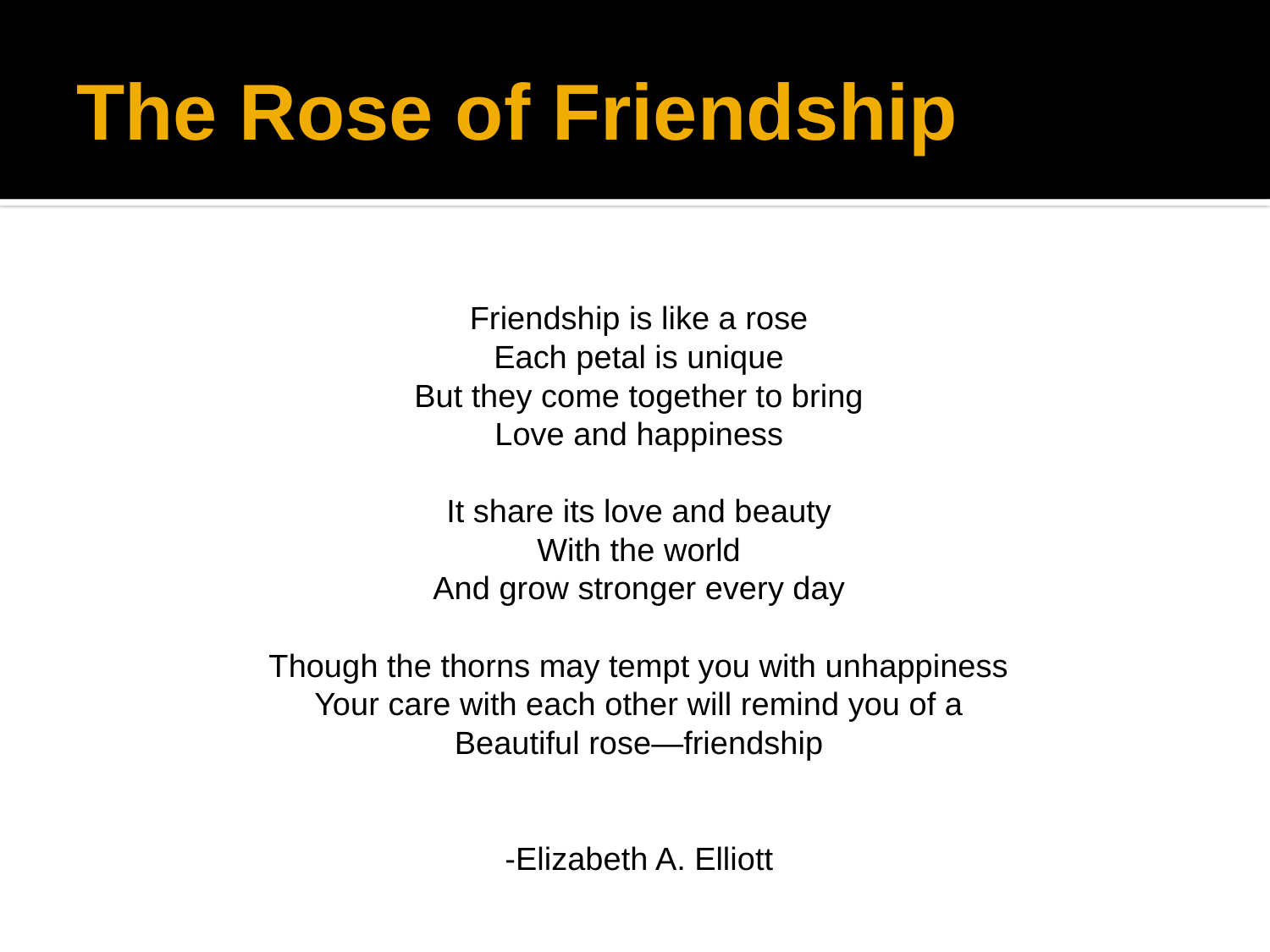

# The Rose of Friendship

Friendship is like a rose
Each petal is unique
But they come together to bring
Love and happiness

It share its love and beauty
With the world
And grow stronger every day

Though the thorns may tempt you with unhappiness
Your care with each other will remind you of a
Beautiful rose—friendship

-Elizabeth A. Elliott